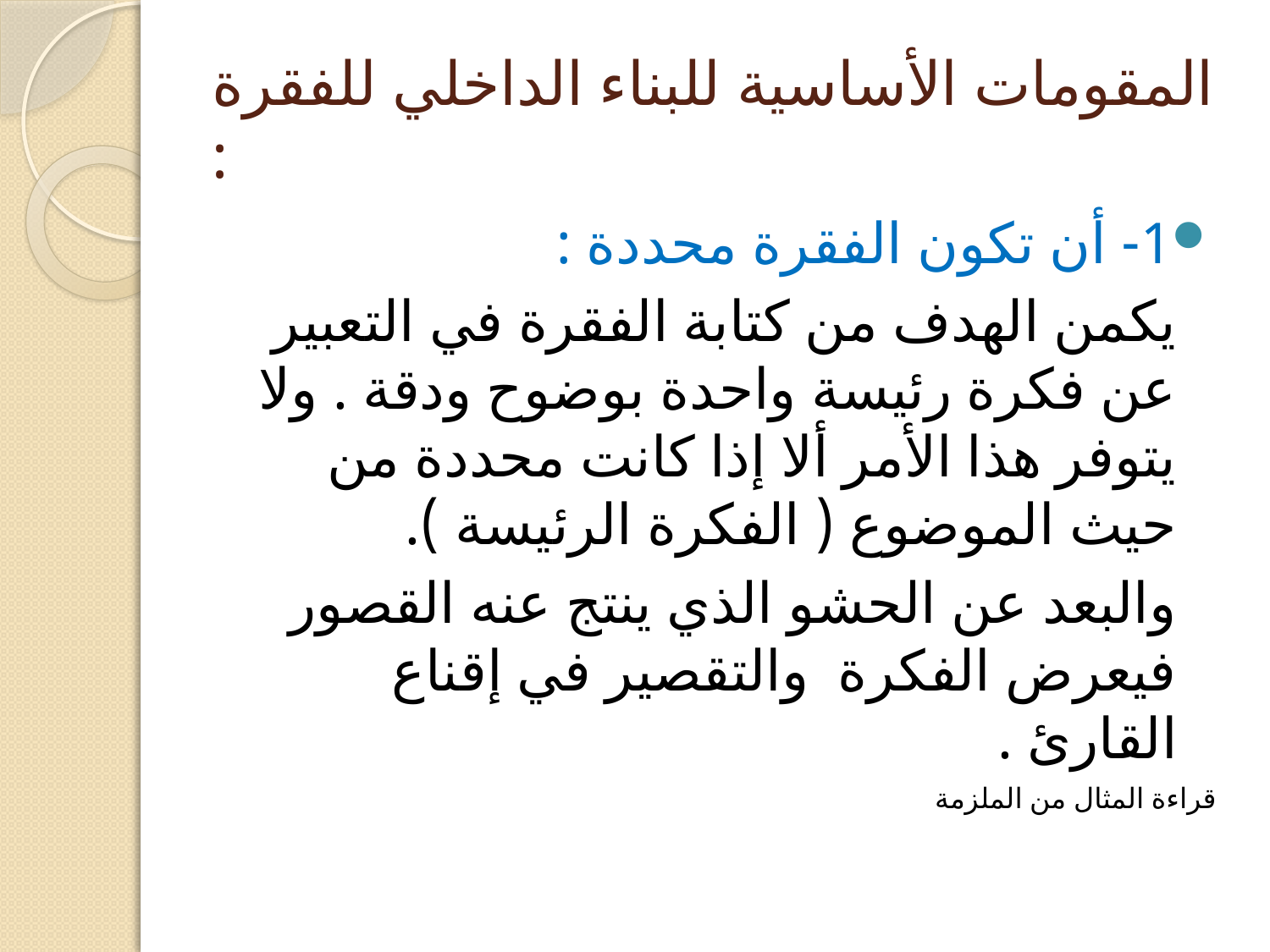

# المقومات الأساسية للبناء الداخلي للفقرة :
1- أن تكون الفقرة محددة :
		يكمن الهدف من كتابة الفقرة في التعبير عن فكرة رئيسة واحدة بوضوح ودقة . ولا يتوفر هذا الأمر ألا إذا كانت محددة من حيث الموضوع ( الفكرة الرئيسة ).
		والبعد عن الحشو الذي ينتج عنه القصور فيعرض الفكرة  والتقصير في إقناع القارئ .
قراءة المثال من الملزمة